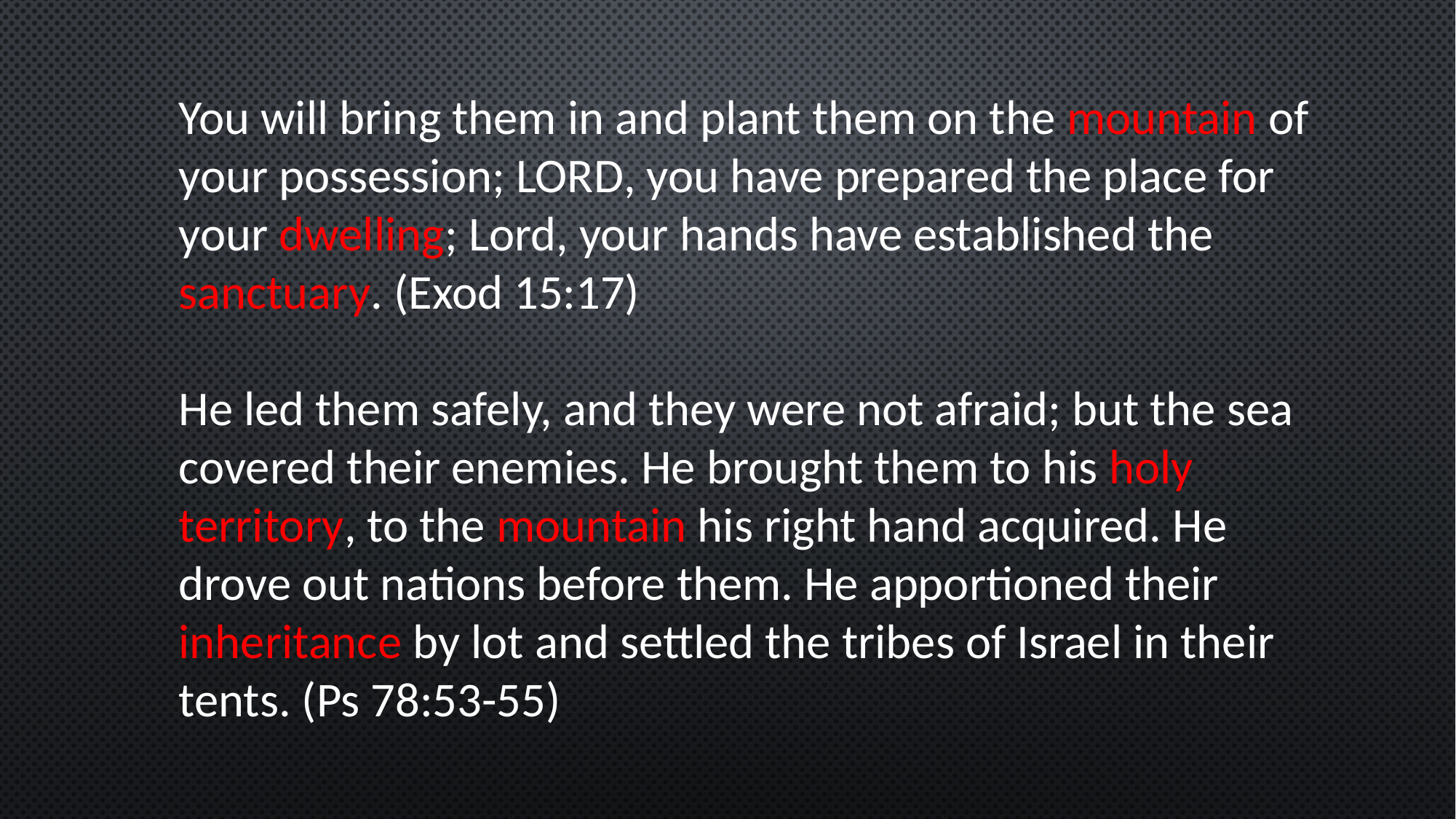

You will bring them in and plant them on the mountain of your possession; Lord, you have prepared the place for your dwelling; Lord, your hands have established the sanctuary. (Exod 15:17)

He led them safely, and they were not afraid; but the sea covered their enemies. He brought them to his holy territory, to the mountain his right hand acquired. He drove out nations before them. He apportioned their inheritance by lot and settled the tribes of Israel in their tents. (Ps 78:53-55)